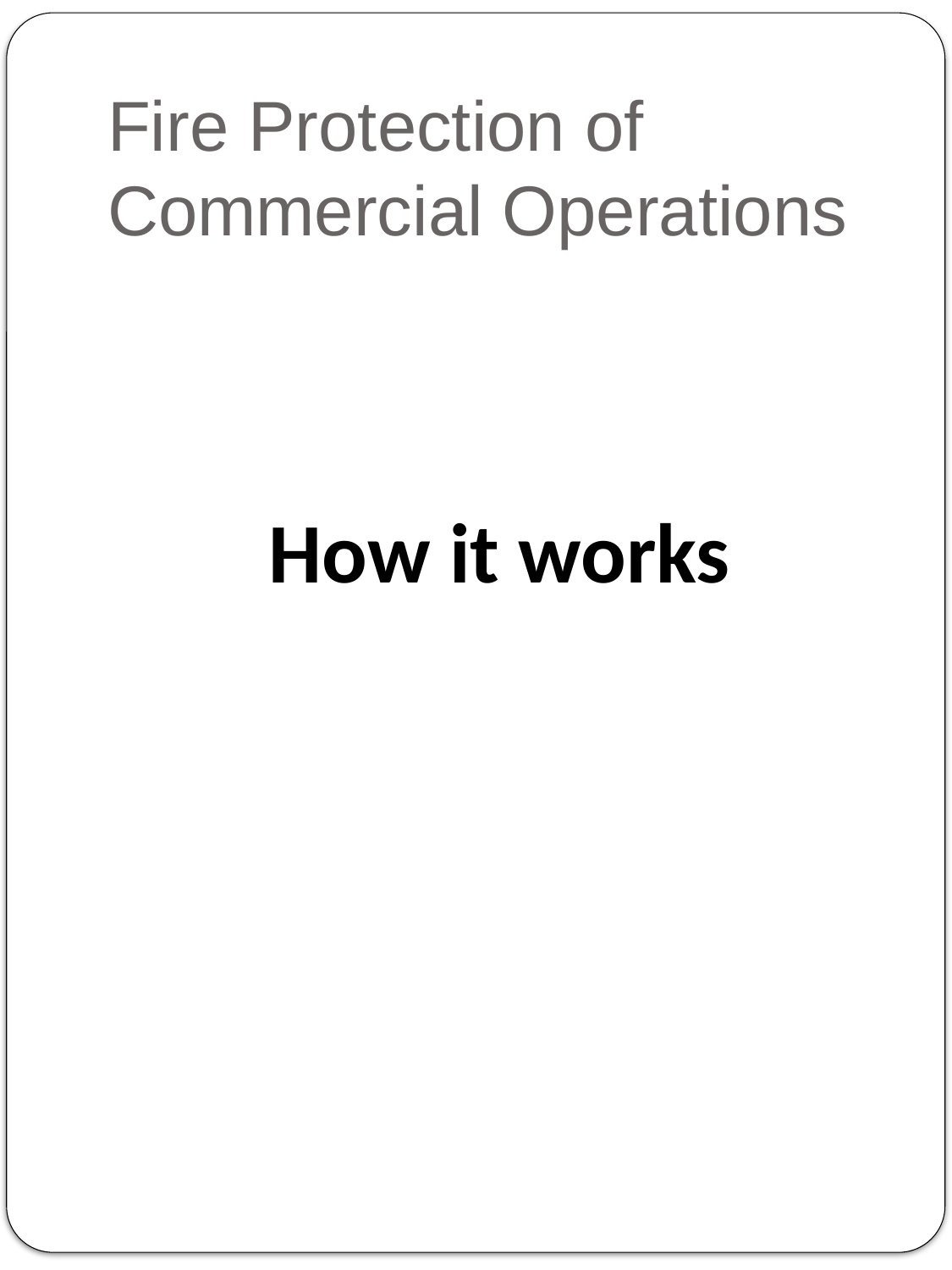

# Fire Protection of Commercial Operations

How it works